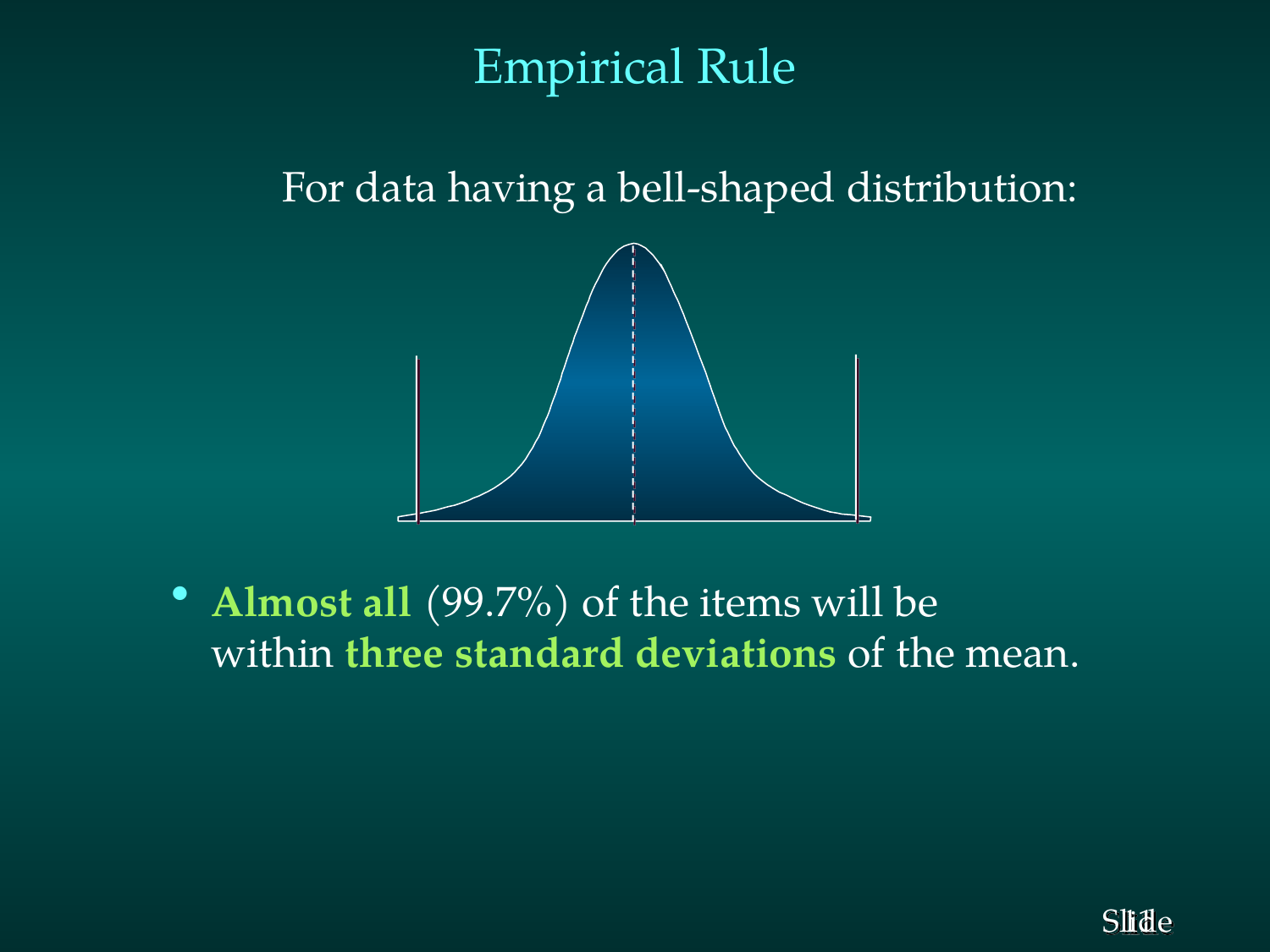

# Empirical Rule
		For data having a bell-shaped distribution:

Almost all (99.7%) of the items will be           within three standard deviations of the mean.